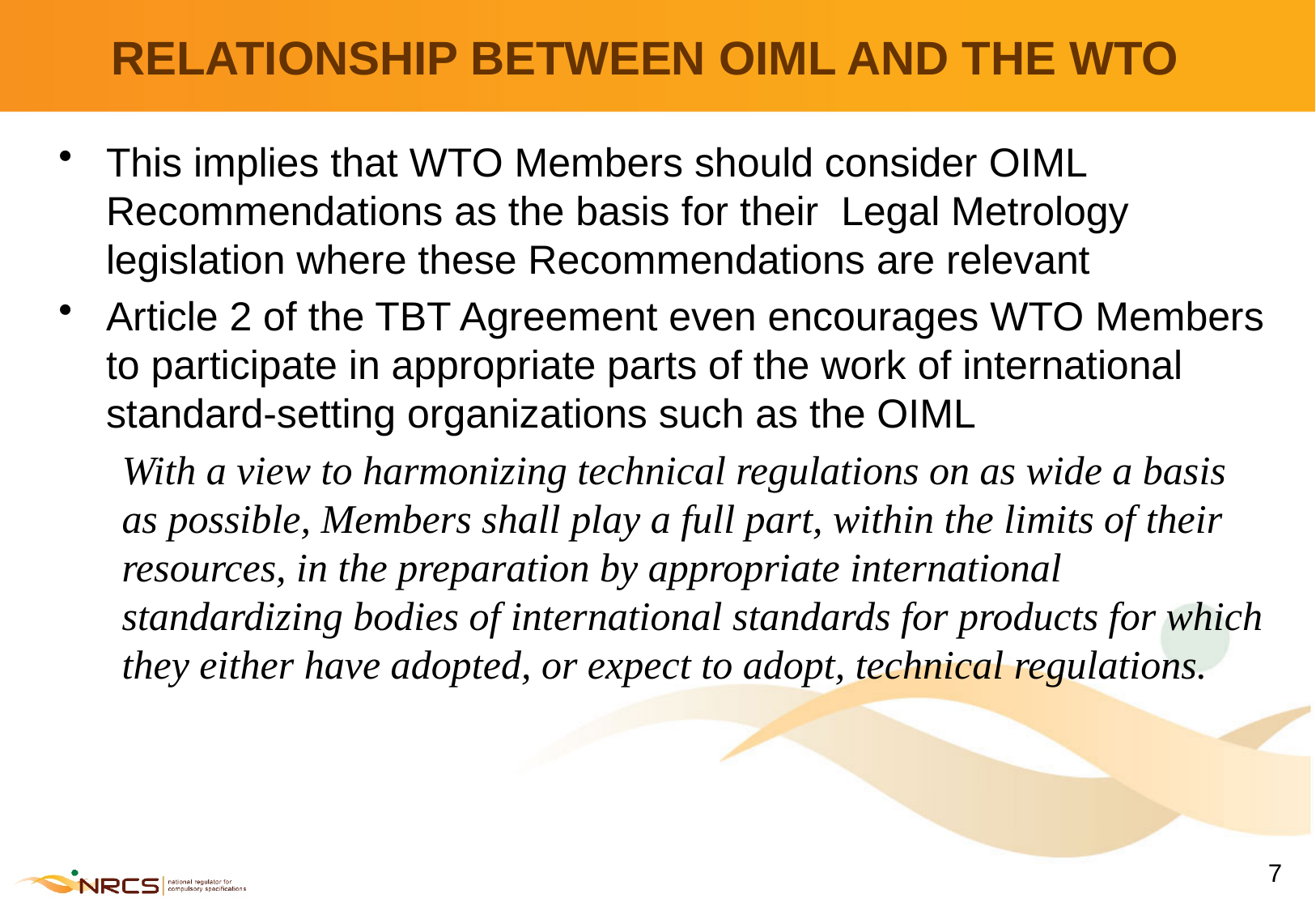

# RELATIONSHIP BETWEEN OIML AND THE WTO
This implies that WTO Members should consider OIML Recommendations as the basis for their  Legal Metrology legislation where these Recommendations are relevant
Article 2 of the TBT Agreement even encourages WTO Members to participate in appropriate parts of the work of international standard-setting organizations such as the OIML
With a view to harmonizing technical regulations on as wide a basis as possible, Members shall play a full part, within the limits of their resources, in the preparation by appropriate international standardizing bodies of international standards for products for which they either have adopted, or expect to adopt, technical regulations.

7